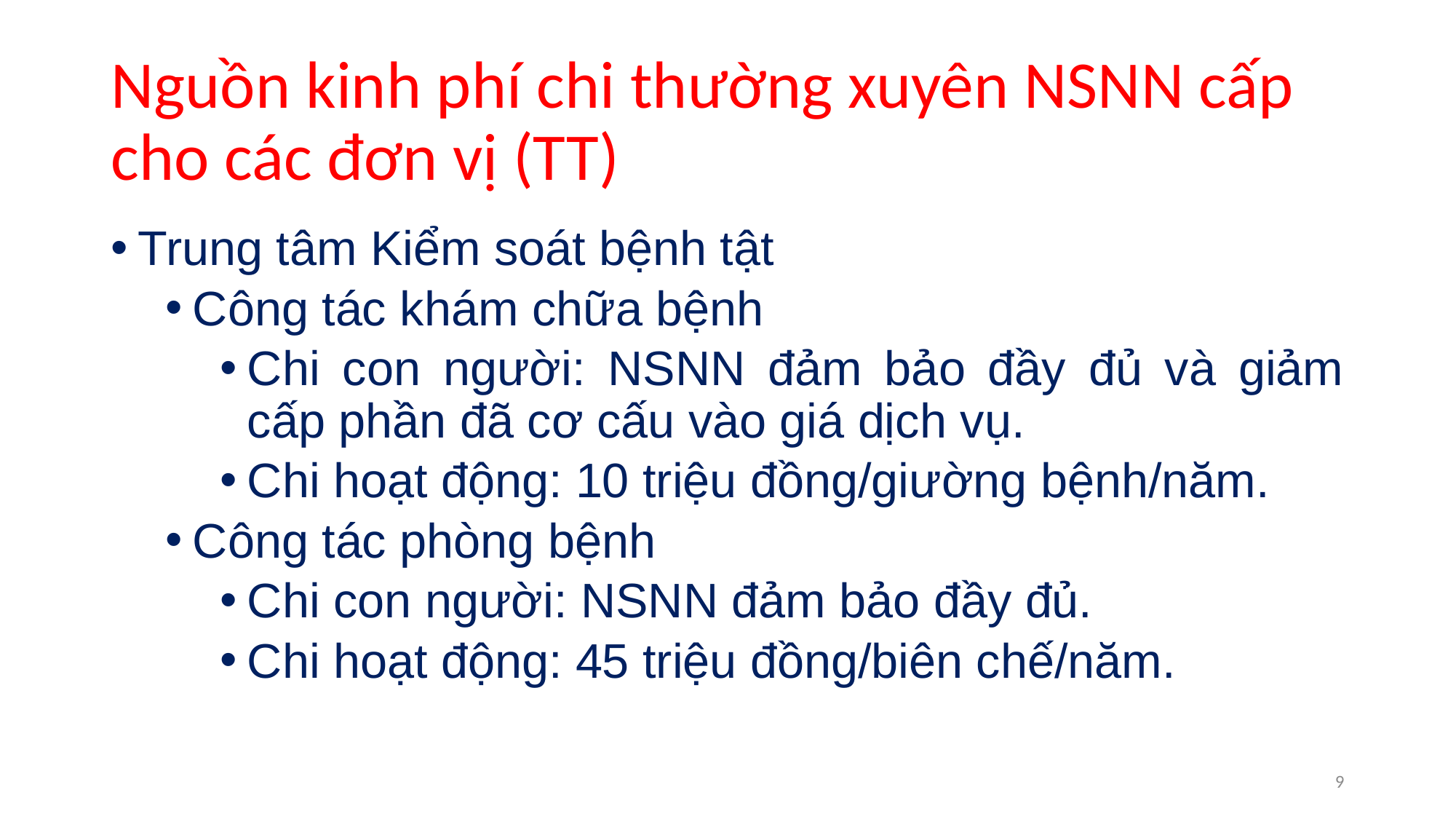

# Nguồn kinh phí chi thường xuyên NSNN cấp cho các đơn vị (TT)
Trung tâm Kiểm soát bệnh tật
Công tác khám chữa bệnh
Chi con người: NSNN đảm bảo đầy đủ và giảm cấp phần đã cơ cấu vào giá dịch vụ.
Chi hoạt động: 10 triệu đồng/giường bệnh/năm.
Công tác phòng bệnh
Chi con người: NSNN đảm bảo đầy đủ.
Chi hoạt động: 45 triệu đồng/biên chế/năm.

9